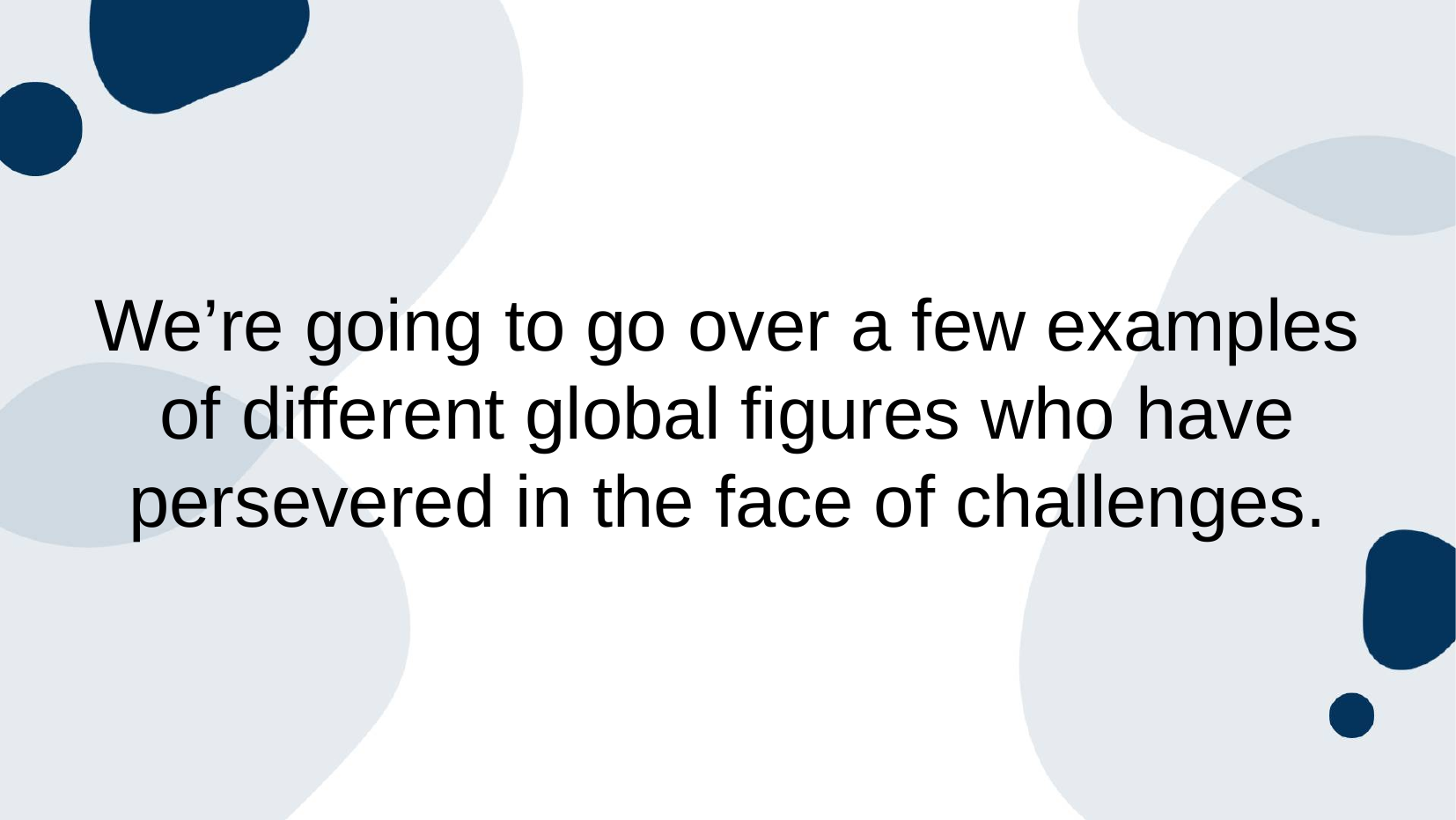

# We’re going to go over a few examples of different global figures who have persevered in the face of challenges.